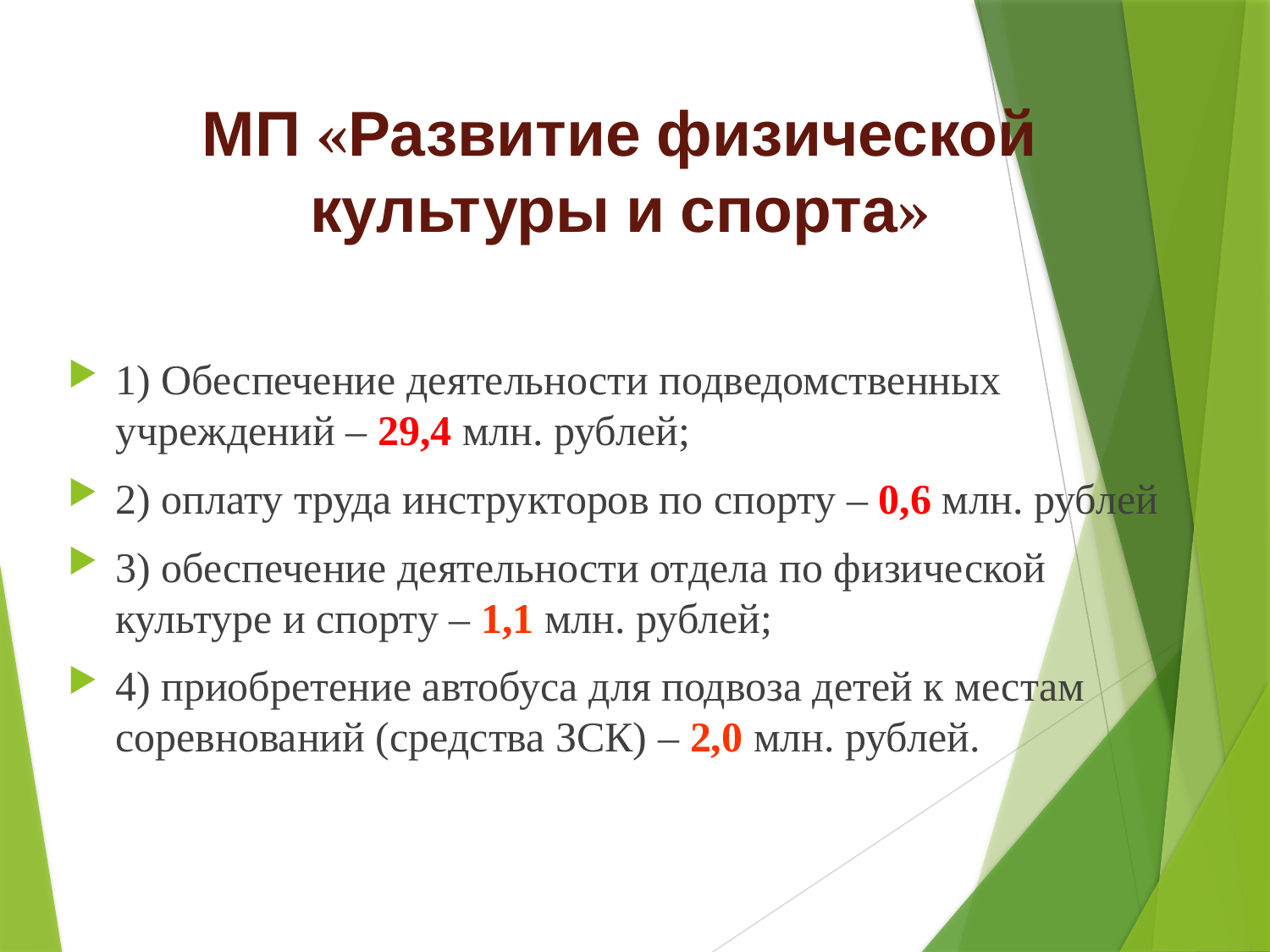

# МП «Развитие физической культуры и спорта»
1) Обеспечение деятельности подведомственных учреждений – 29,4 млн. рублей;
2) оплату труда инструкторов по спорту – 0,6 млн. рублей
3) обеспечение деятельности отдела по физической культуре и спорту – 1,1 млн. рублей;
4) приобретение автобуса для подвоза детей к местам соревнований (средства ЗСК) – 2,0 млн. рублей.